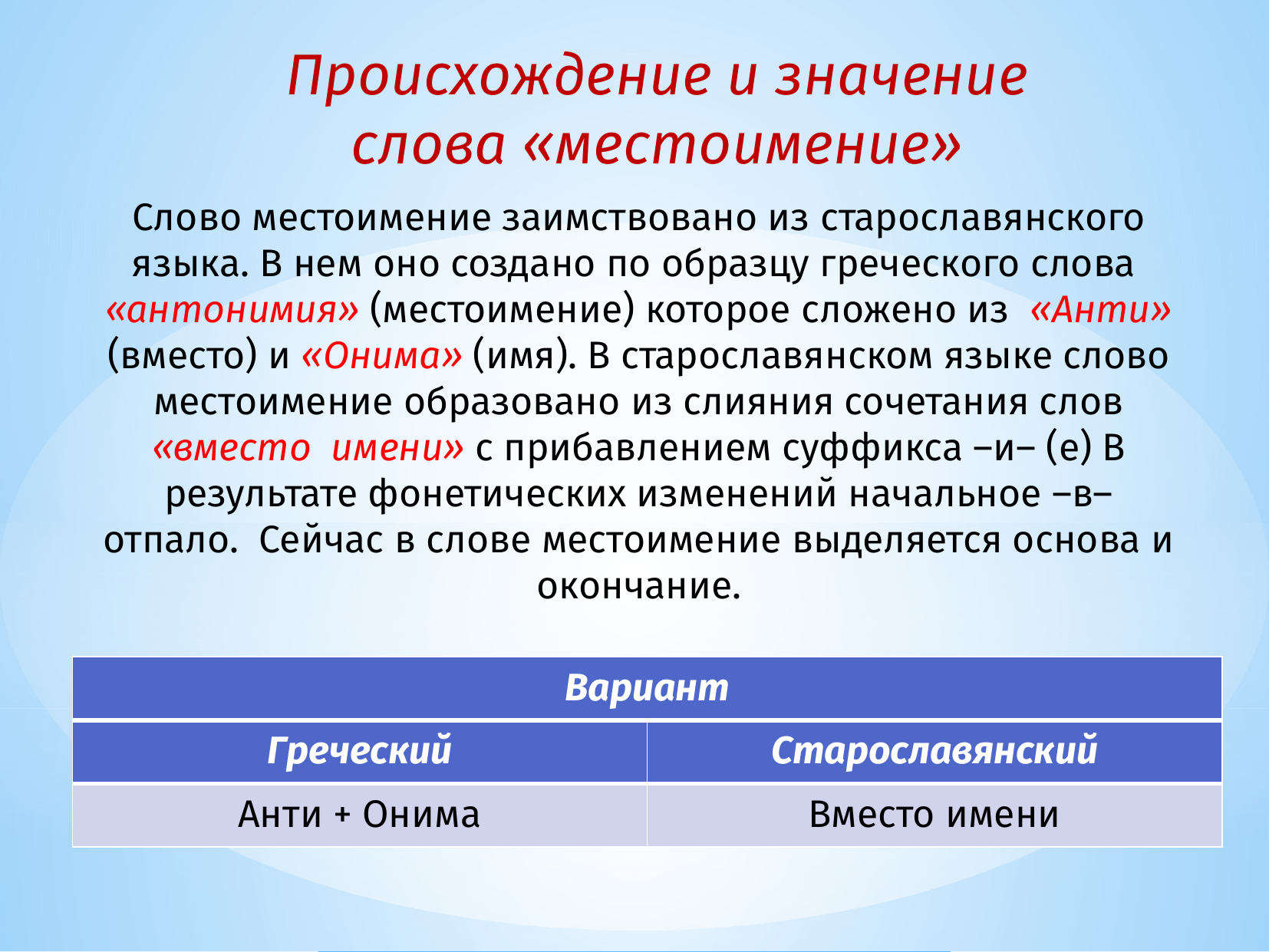

Происхождение и значение слова «местоимение»

Слово местоимение заимствовано из старославянского языка. В нем оно создано по образцу греческого слова  «антонимия» (местоимение) которое сложено из  «Анти» (вместо) и «Онима» (имя). В старославянском языке слово местоимение образовано из слияния сочетания слов «вместо  имени» с прибавлением суффикса –и– (е) В результате фонетических изменений начальное –в– отпало.  Сейчас в слове местоимение выделяется основа и окончание.
| Вариант |
| --- |
| Греческий | Старославянский |
| --- | --- |
| Анти + Онима | Вместо имени |